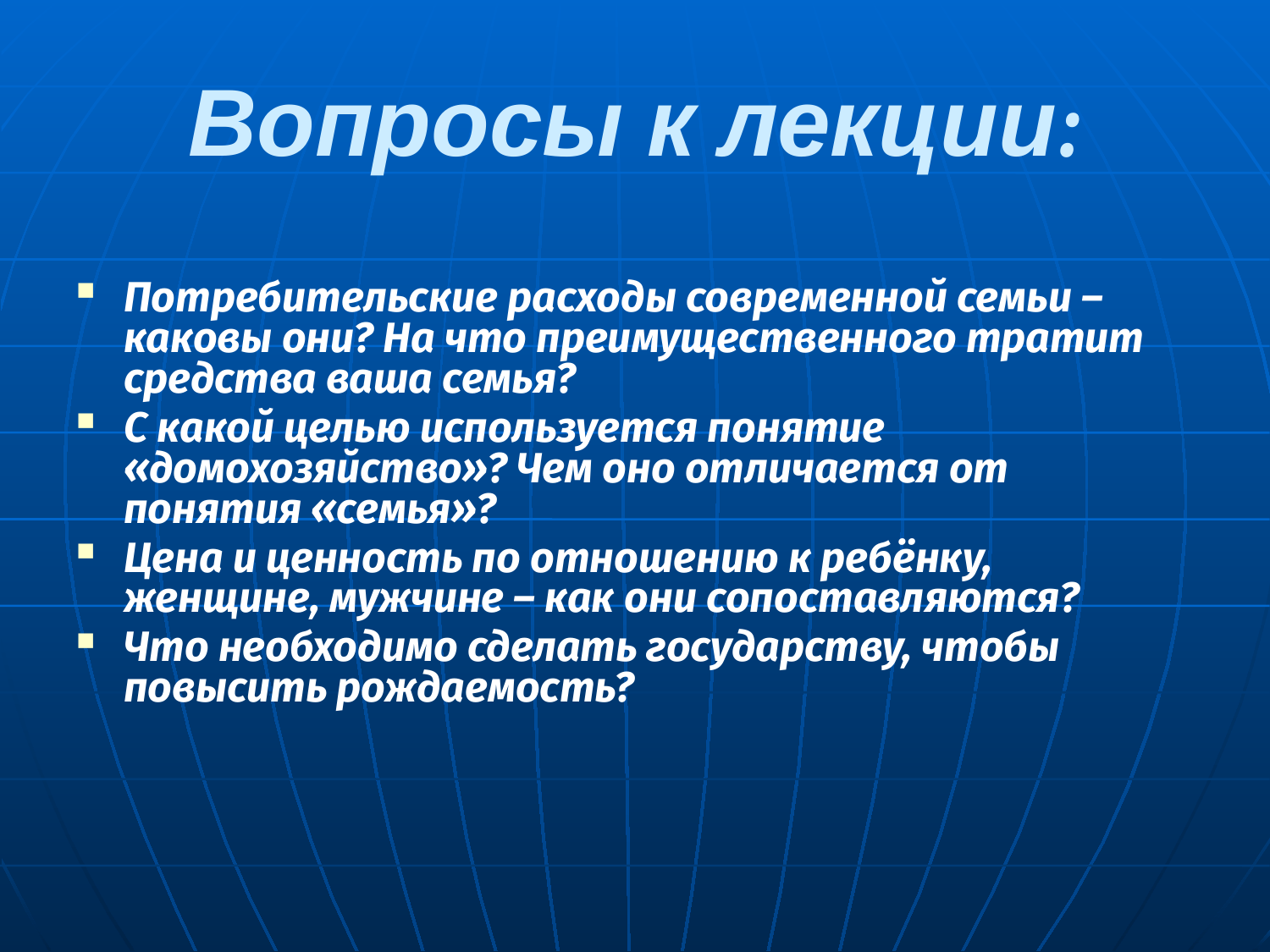

# Вопросы к лекции:

Потребительские расходы современной семьи – каковы они? На что преимущественного тратит средства ваша семья?
С какой целью используется понятие «домохозяйство»? Чем оно отличается от понятия «семья»?
Цена и ценность по отношению к ребёнку, женщине, мужчине – как они сопоставляются?
Что необходимо сделать государству, чтобы повысить рождаемость?